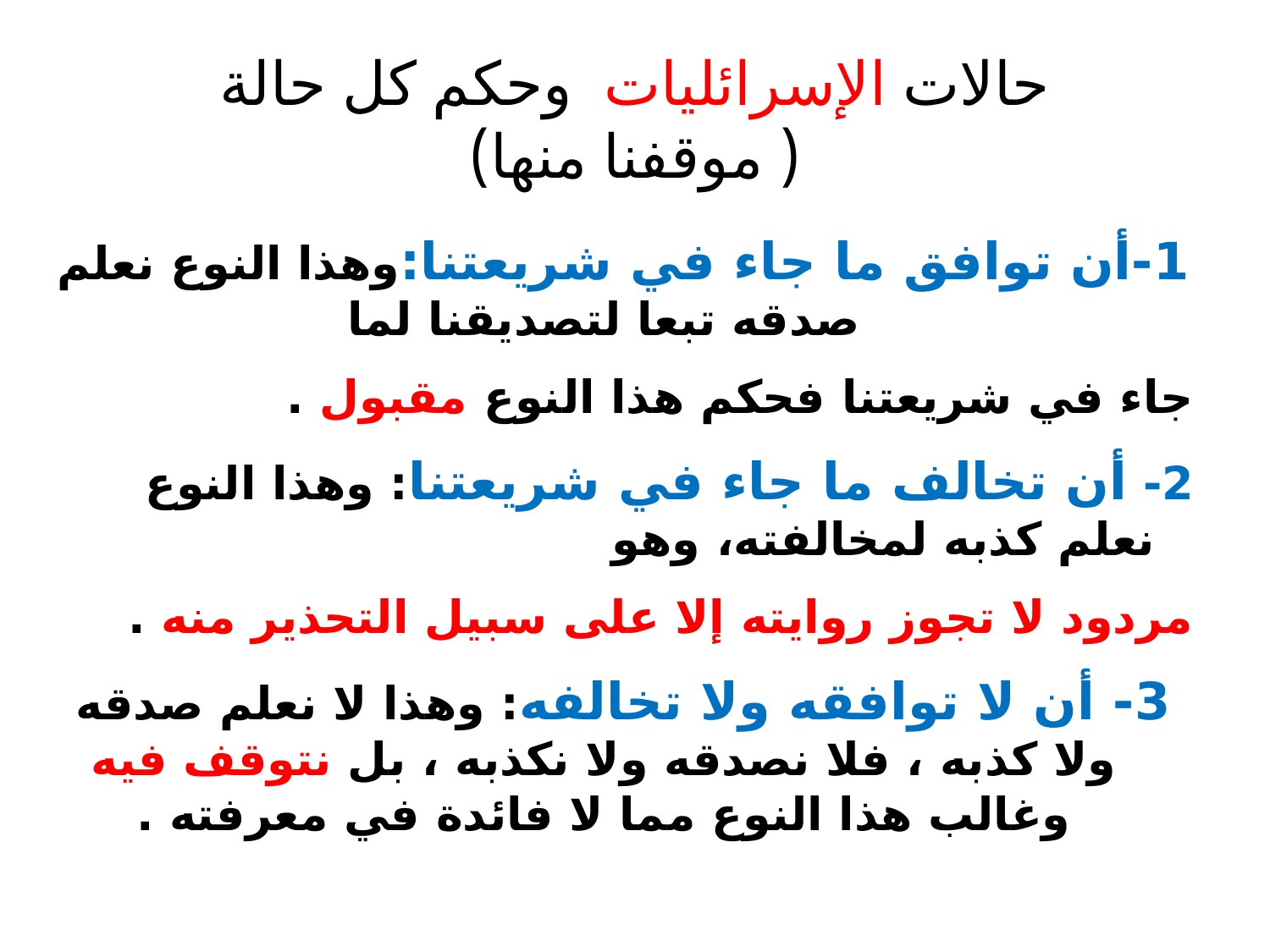

# حالات الإسرائليات  وحكم كل حالة ( موقفنا منها)
1-أن توافق ما جاء في شريعتنا:وهذا النوع نعلم صدقه تبعا لتصديقنا لما
جاء في شريعتنا فحكم هذا النوع مقبول .
2- أن تخالف ما جاء في شريعتنا: وهذا النوع نعلم كذبه لمخالفته، وهو
مردود لا تجوز روايته إلا على سبيل التحذير منه .
3- أن لا توافقه ولا تخالفه: وهذا لا نعلم صدقه ولا كذبه ، فلا نصدقه ولا نكذبه ، بل نتوقف فيه وغالب هذا النوع مما لا فائدة في معرفته .